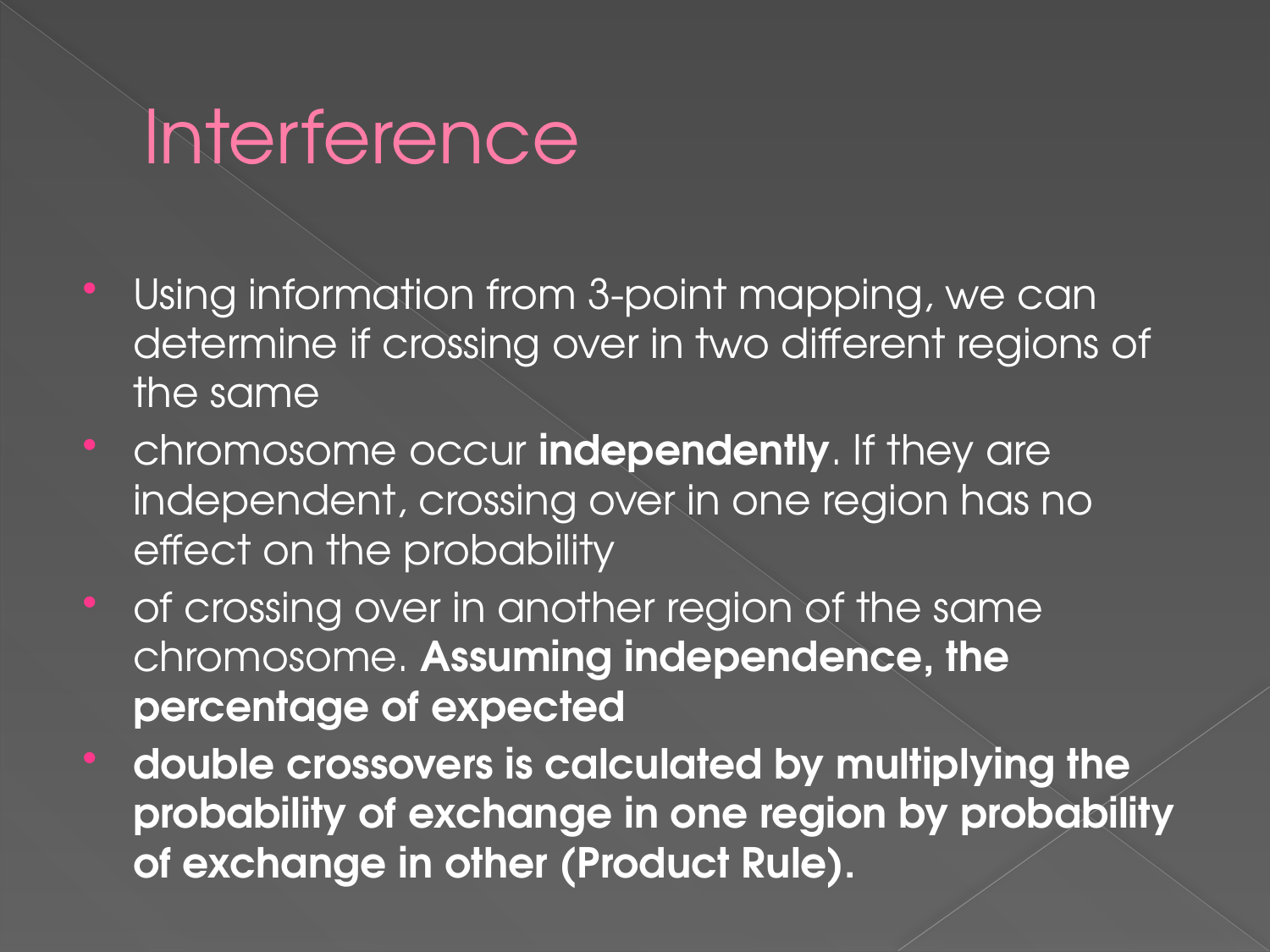

# Interference
Using information from 3-point mapping, we can determine if crossing over in two different regions of the same
chromosome occur independently. If they are independent, crossing over in one region has no effect on the probability
of crossing over in another region of the same chromosome. Assuming independence, the percentage of expected
double crossovers is calculated by multiplying the probability of exchange in one region by probability of exchange in other (Product Rule).